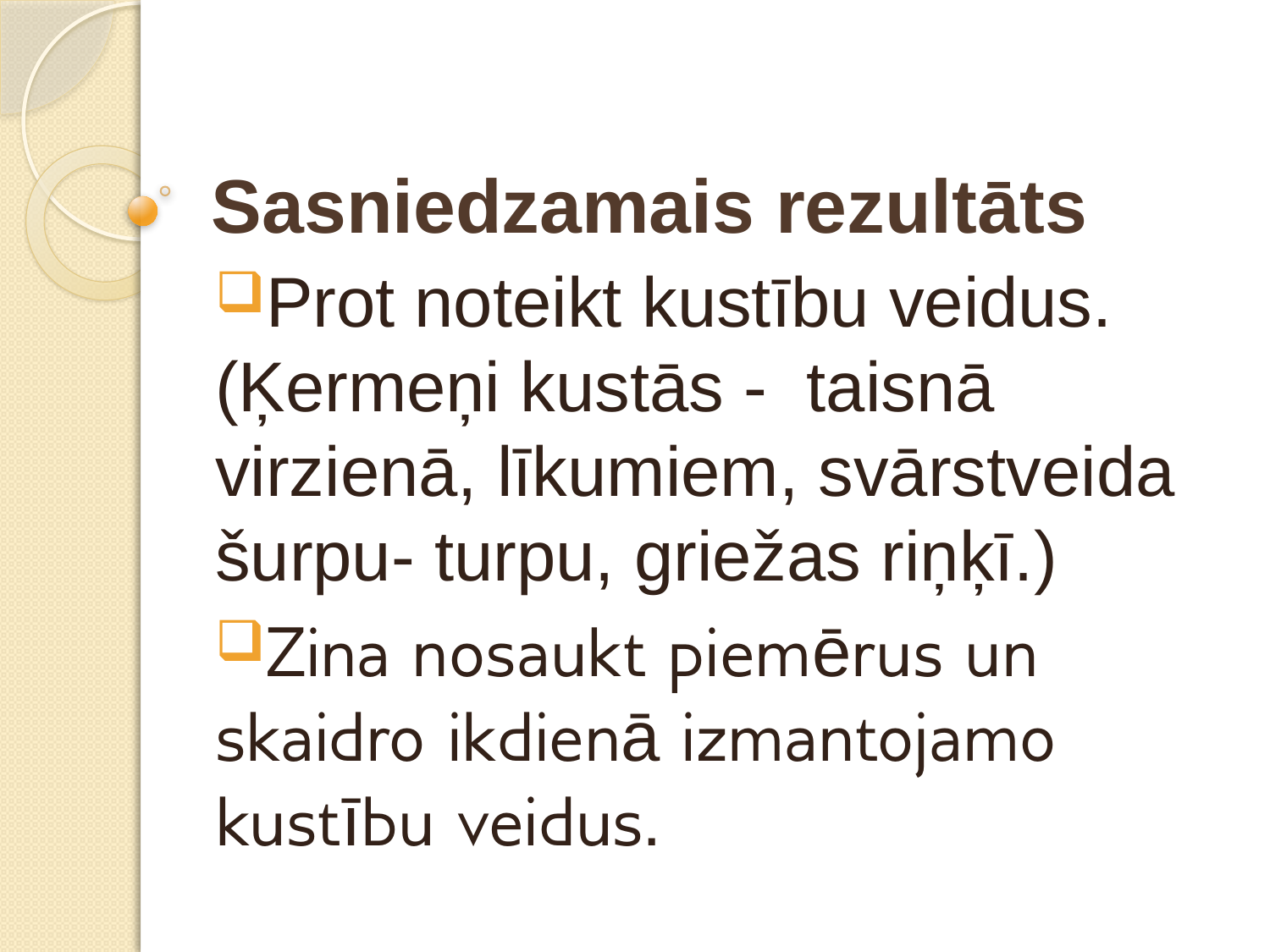

# Sasniedzamais rezultāts
Prot noteikt kustību veidus. (Ķermeņi kustās -  taisnā virzienā, līkumiem, svārstveida šurpu- turpu, griežas riņķī.)
Zina nosaukt piemērus un skaidro ikdienā izmantojamo kustību veidus.